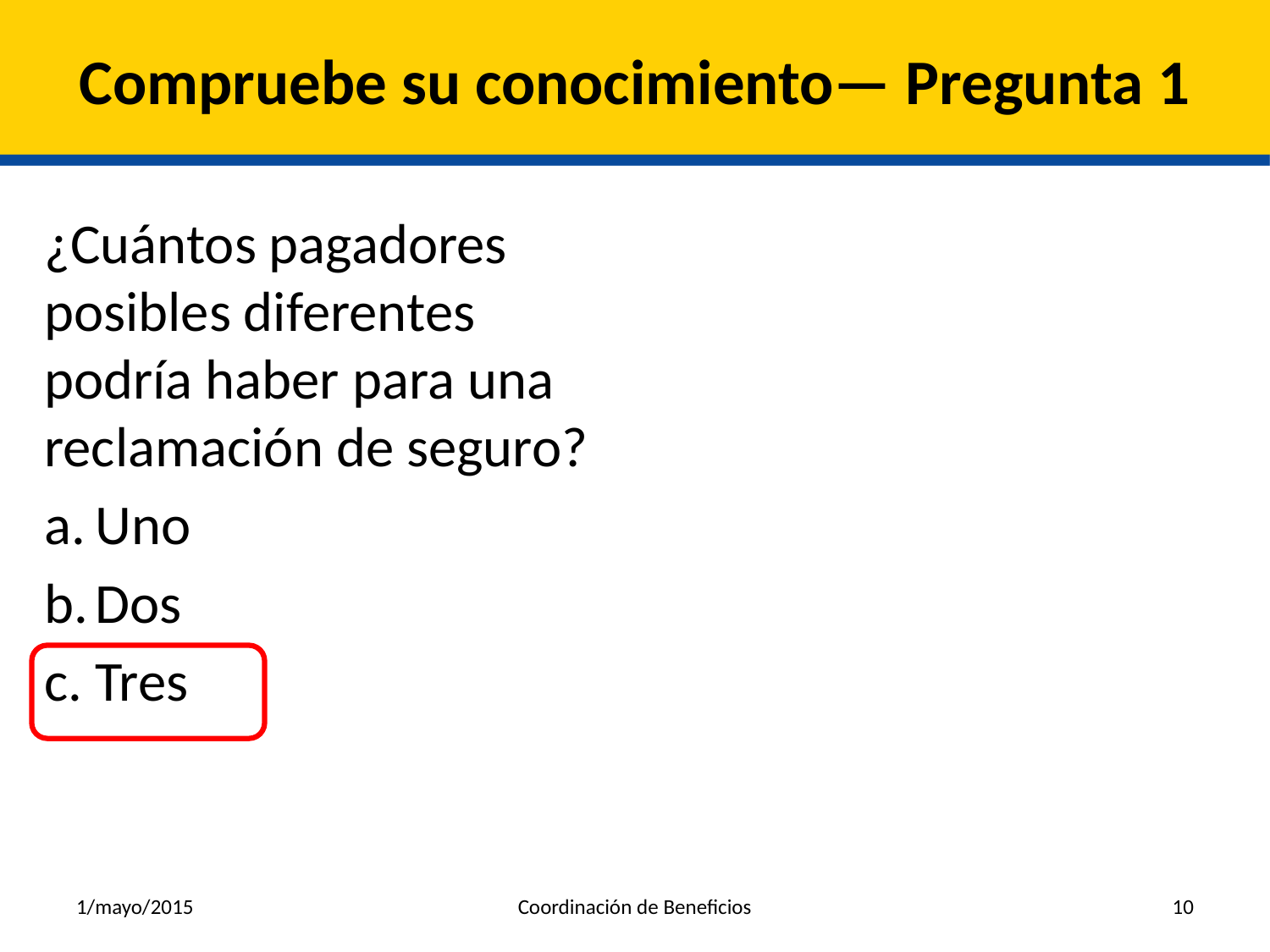

# Compruebe su conocimiento— Pregunta 1
¿Cuántos pagadores posibles diferentes podría haber para una reclamación de seguro?
Uno
Dos
Tres

1/mayo/2015
Coordinación de Beneficios
10